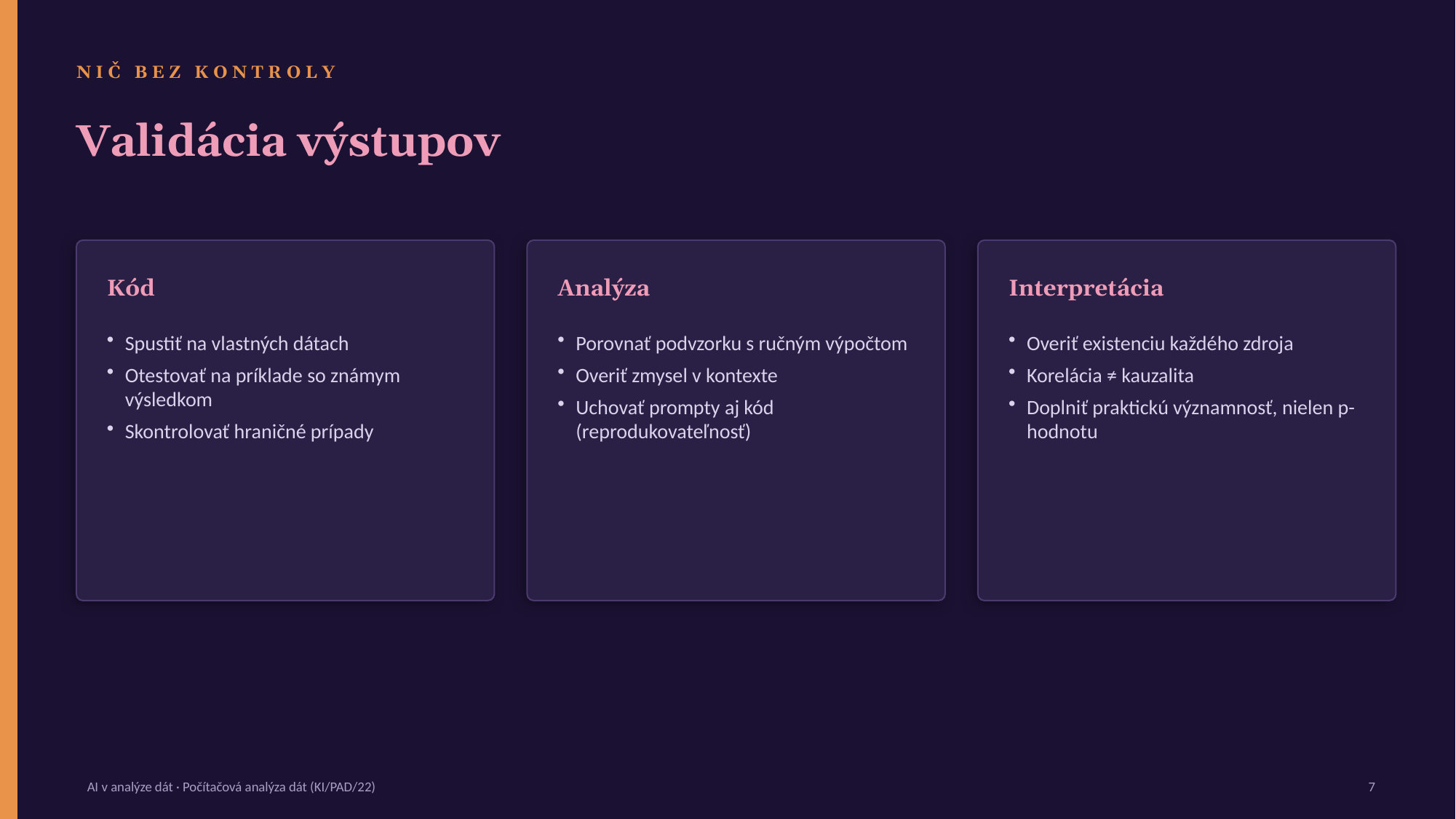

NIČ BEZ KONTROLY
Validácia výstupov

Kód
Analýza
Interpretácia
Spustiť na vlastných dátach
Otestovať na príklade so známym výsledkom
Skontrolovať hraničné prípady
Porovnať podvzorku s ručným výpočtom
Overiť zmysel v kontexte
Uchovať prompty aj kód (reprodukovateľnosť)
Overiť existenciu každého zdroja
Korelácia ≠ kauzalita
Doplniť praktickú významnosť, nielen p-hodnotu
AI v analýze dát · Počítačová analýza dát (KI/PAD/22)
7